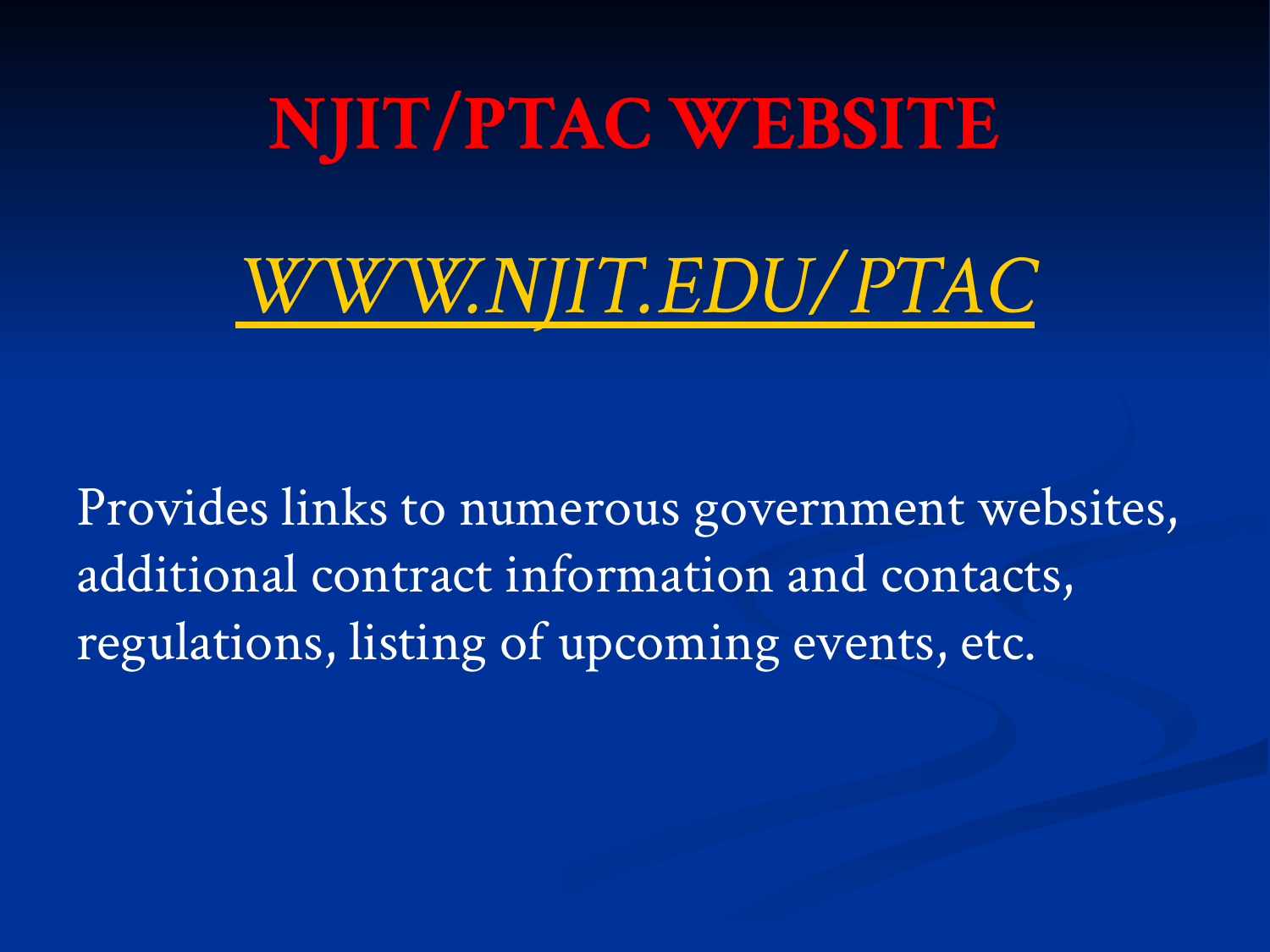

# NJIT/PTAC WEBSITE
WWW.NJIT.EDU/PTAC

Provides links to numerous government websites, additional contract information and contacts, regulations, listing of upcoming events, etc.